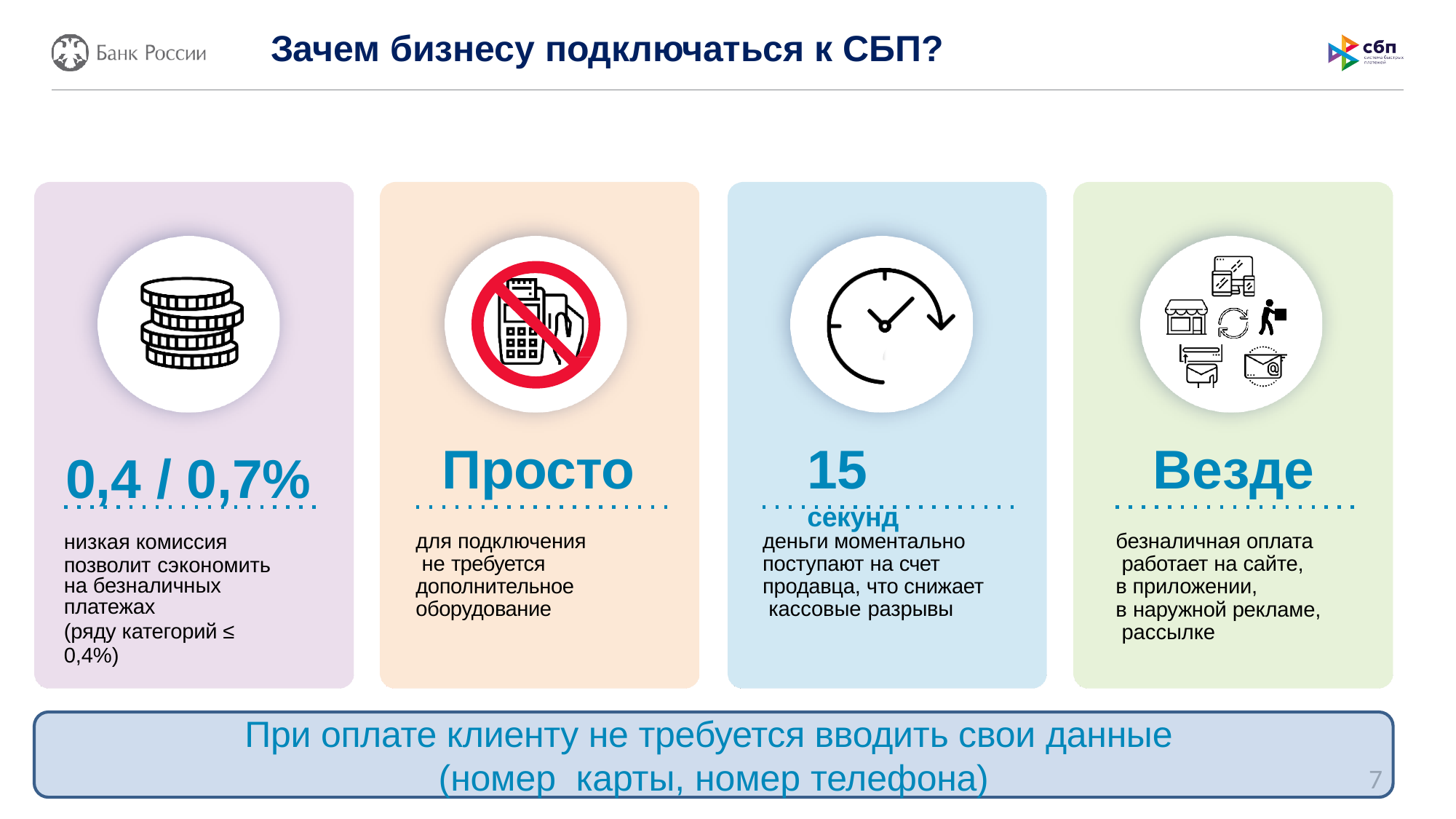

# Зачем бизнесу подключаться к СБП?

0,4 / 0,7%

низкая комиссия  позволит сэкономить
на безналичных платежах
(ряду категорий ≤ 0,4%)

Просто

для подключения  не требуется  дополнительное  оборудование

15 секунд

деньги моментально  поступают на счет  продавца, что снижает  кассовые разрывы

Везде

безналичная оплата  работает на сайте,  в приложении,
в наружной рекламе,  рассылке
При оплате клиенту не требуется вводить свои данные
(номер  карты, номер телефона)
7